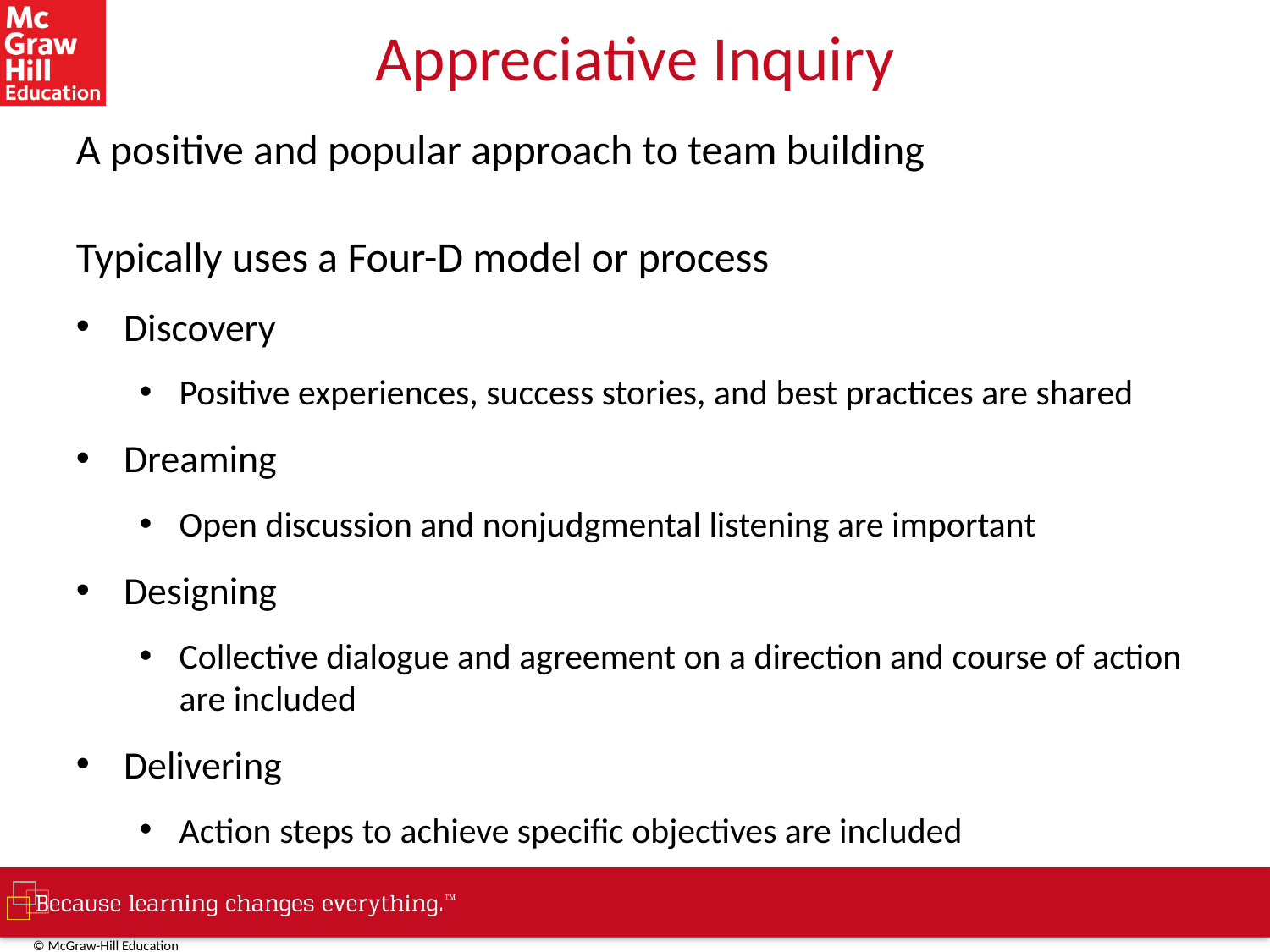

# Appreciative Inquiry
A positive and popular approach to team building

Typically uses a Four-D model or process
Discovery
Positive experiences, success stories, and best practices are shared
Dreaming
Open discussion and nonjudgmental listening are important
Designing
Collective dialogue and agreement on a direction and course of action are included
Delivering
Action steps to achieve specific objectives are included